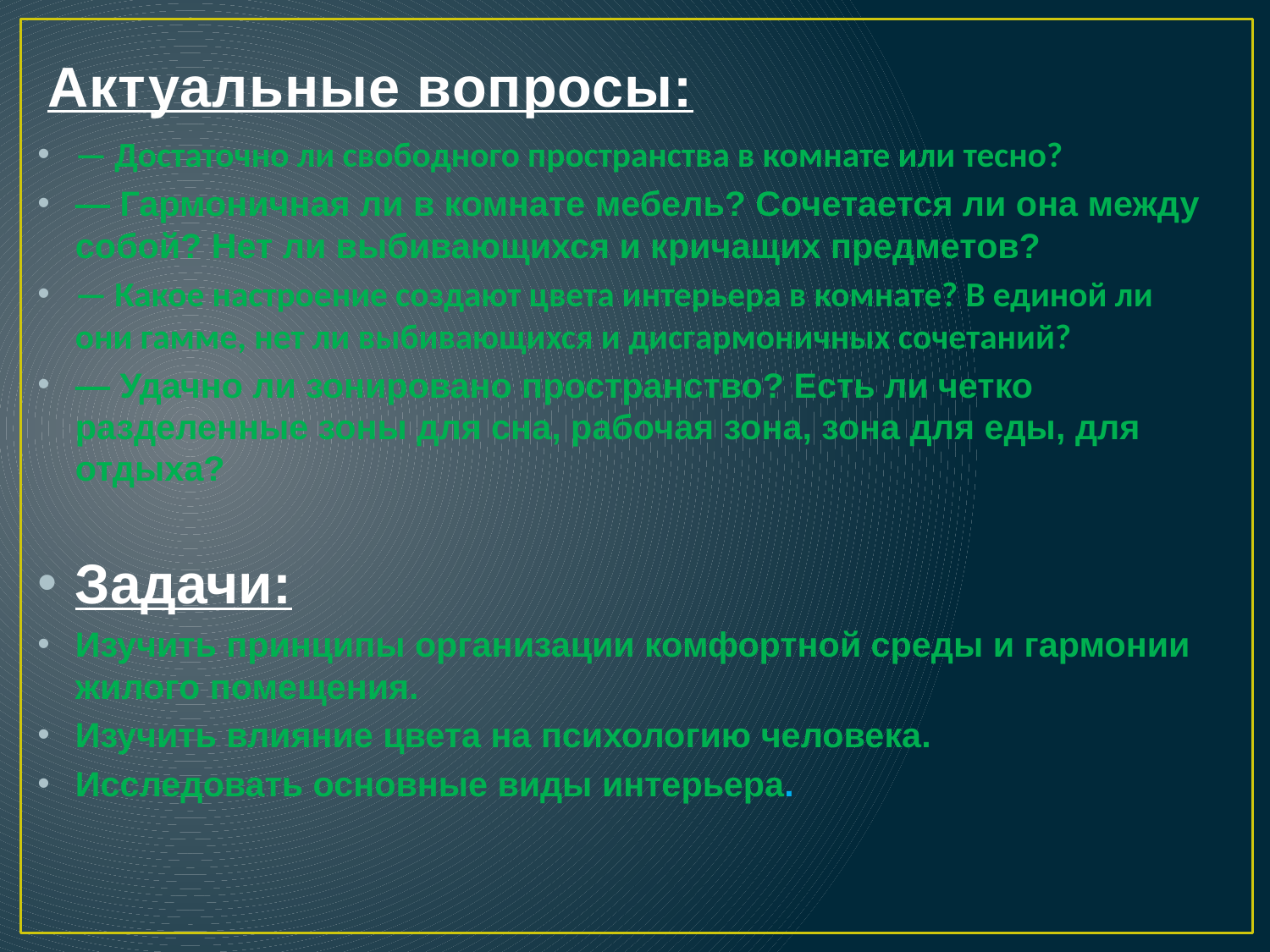

# Актуальные вопросы:
— Достаточно ли свободного пространства в комнате или тесно?
— Гармоничная ли в комнате мебель? Сочетается ли она между собой? Нет ли выбивающихся и кричащих предметов?
— Какое настроение создают цвета интерьера в комнате? В единой ли они гамме, нет ли выбивающихся и дисгармоничных сочетаний?
— Удачно ли зонировано пространство? Есть ли четко разделенные зоны для сна, рабочая зона, зона для еды, для отдыха?

Задачи:
Изучить принципы организации комфортной среды и гармонии жилого помещения.
Изучить влияние цвета на психологию человека.
Исследовать основные виды интерьера.